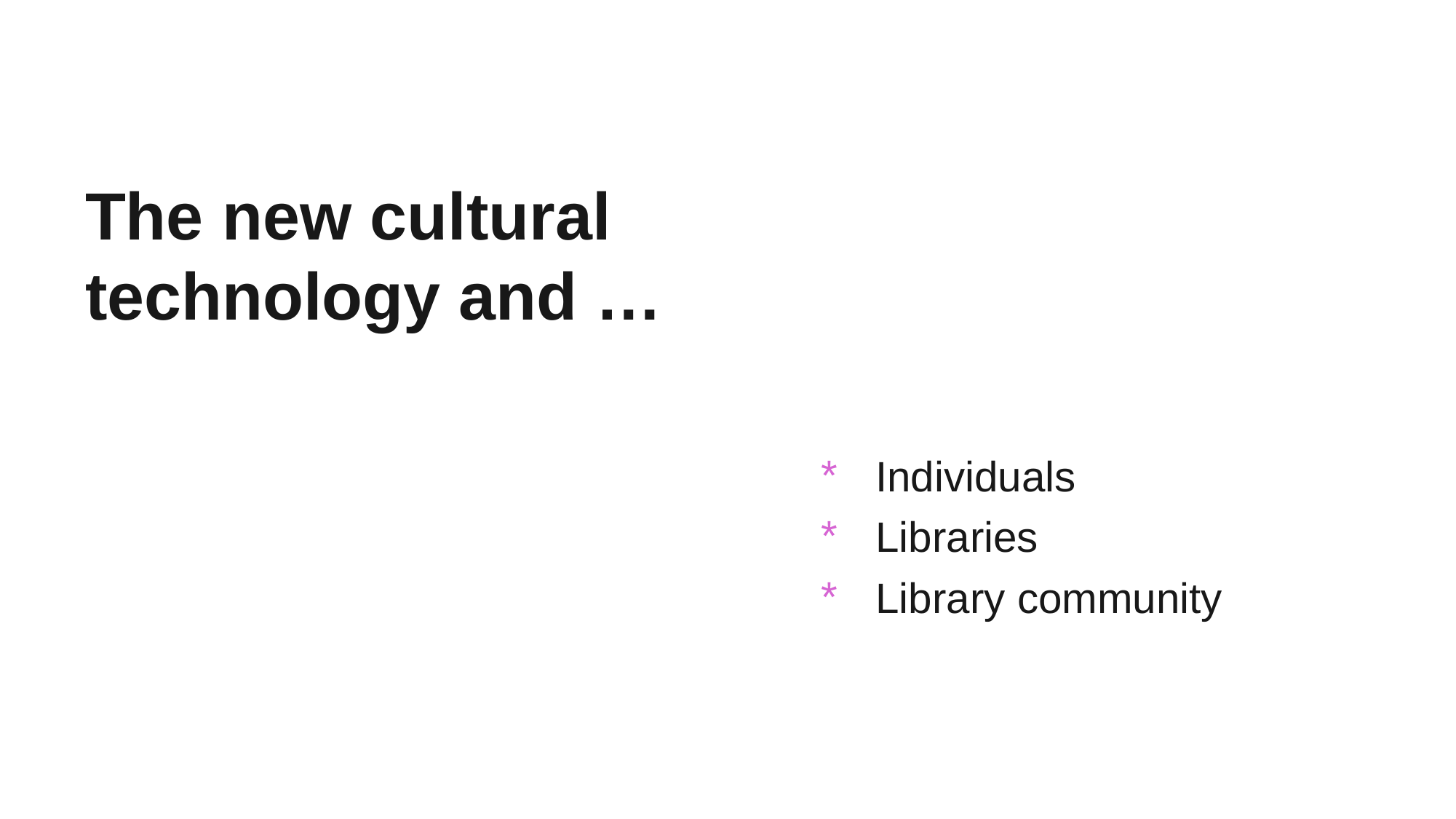

The new cultural
technology and …
Individuals
Libraries
Library community